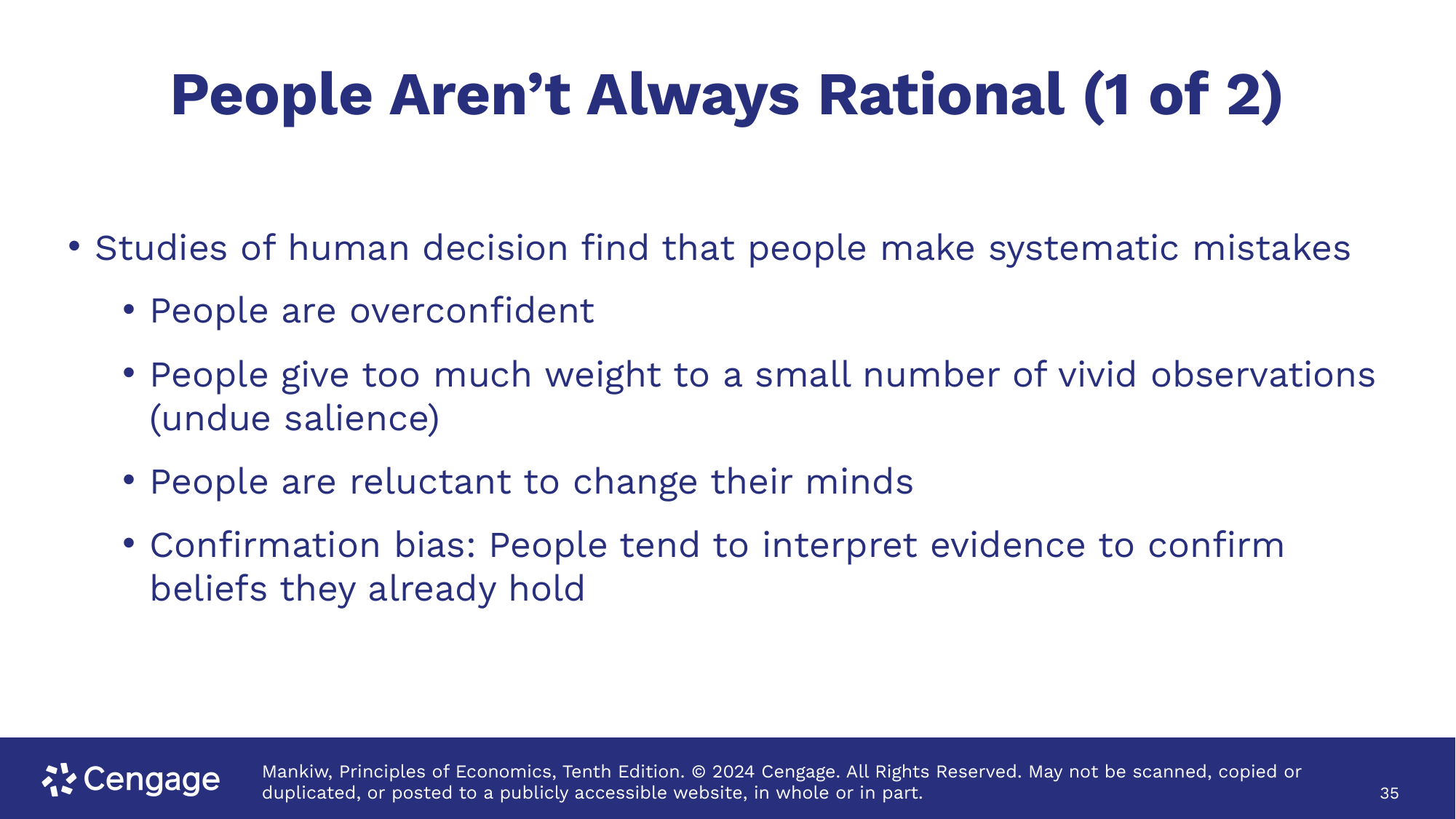

# People Aren’t Always Rational (1 of 2)
Studies of human decision find that people make systematic mistakes
People are overconfident
People give too much weight to a small number of vivid observations (undue salience)
People are reluctant to change their minds
Confirmation bias: People tend to interpret evidence to confirm beliefs they already hold